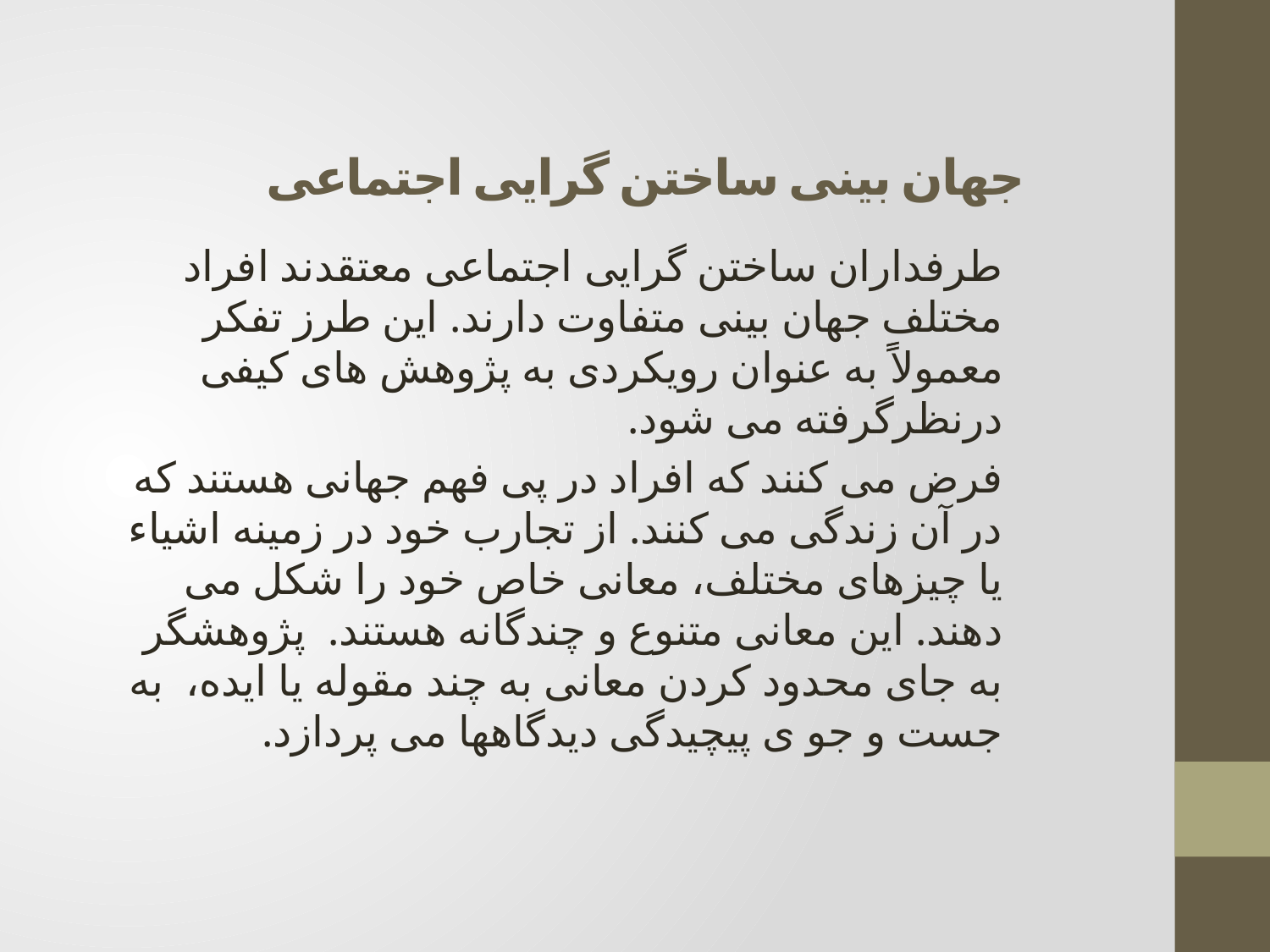

# جهان بینی ساختن گرایی اجتماعی
طرفداران ساختن گرایی اجتماعی معتقدند افراد مختلف جهان بینی متفاوت دارند. این طرز تفکر معمولاًً به عنوان رویکردی به پژوهش های کیفی درنظرگرفته می شود.
فرض می کنند که افراد در پی فهم جهانی هستند که در آن زندگی می کنند. از تجارب خود در زمینه اشیاء یا چیزهای مختلف، معانی خاص خود را شکل می دهند. این معانی متنوع و چندگانه هستند.  پژوهشگر به جای محدود کردن معانی به چند مقوله یا ایده،  به جست و جو ی پیچیدگی دیدگاهها می پردازد.